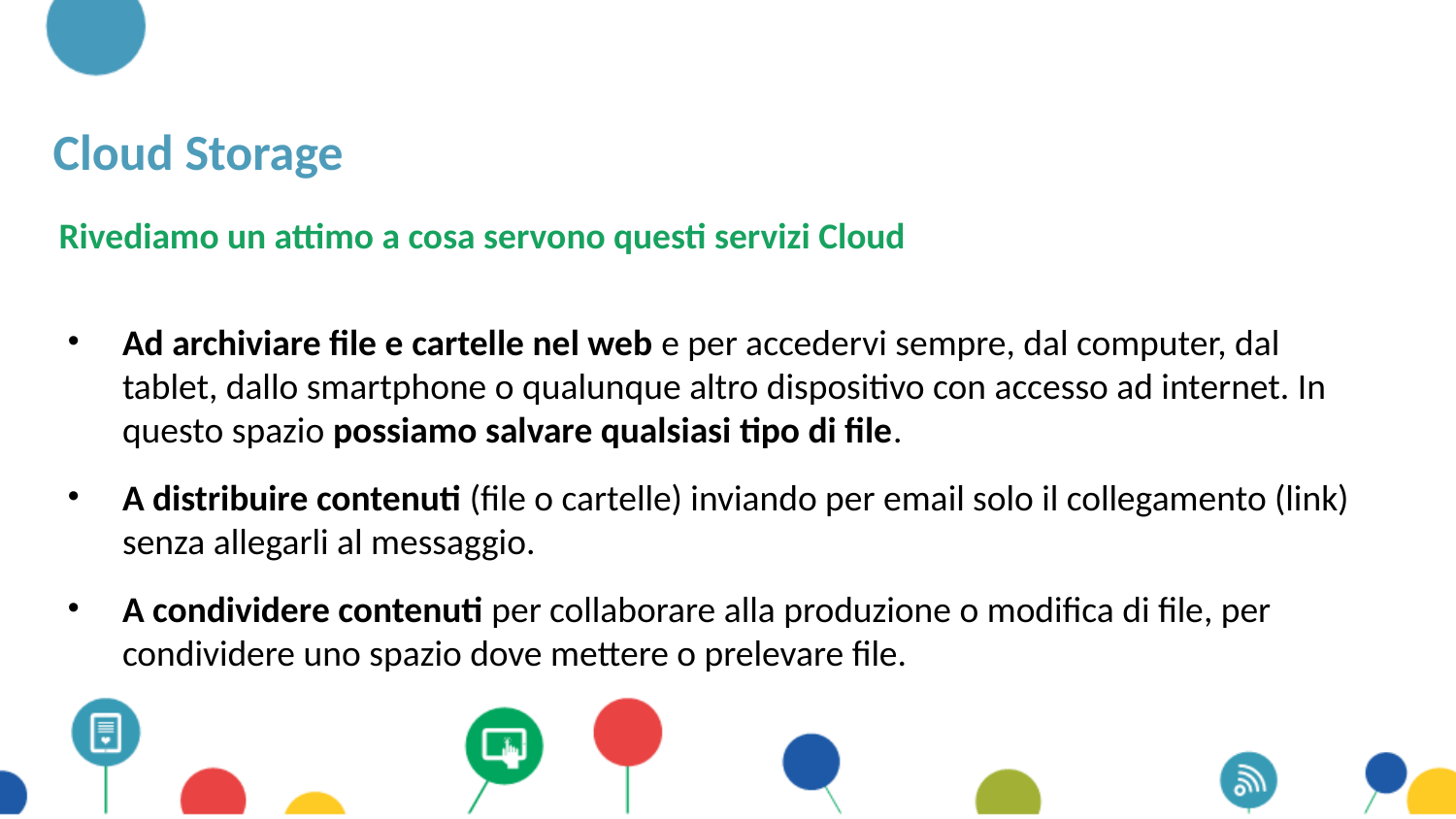

# Cloud Storage
Rivediamo un attimo a cosa servono questi servizi Cloud

Ad archiviare file e cartelle nel web e per accedervi sempre, dal computer, dal tablet, dallo smartphone o qualunque altro dispositivo con accesso ad internet. In questo spazio possiamo salvare qualsiasi tipo di file.
A distribuire contenuti (file o cartelle) inviando per email solo il collegamento (link) senza allegarli al messaggio.
A condividere contenuti per collaborare alla produzione o modifica di file, per condividere uno spazio dove mettere o prelevare file.